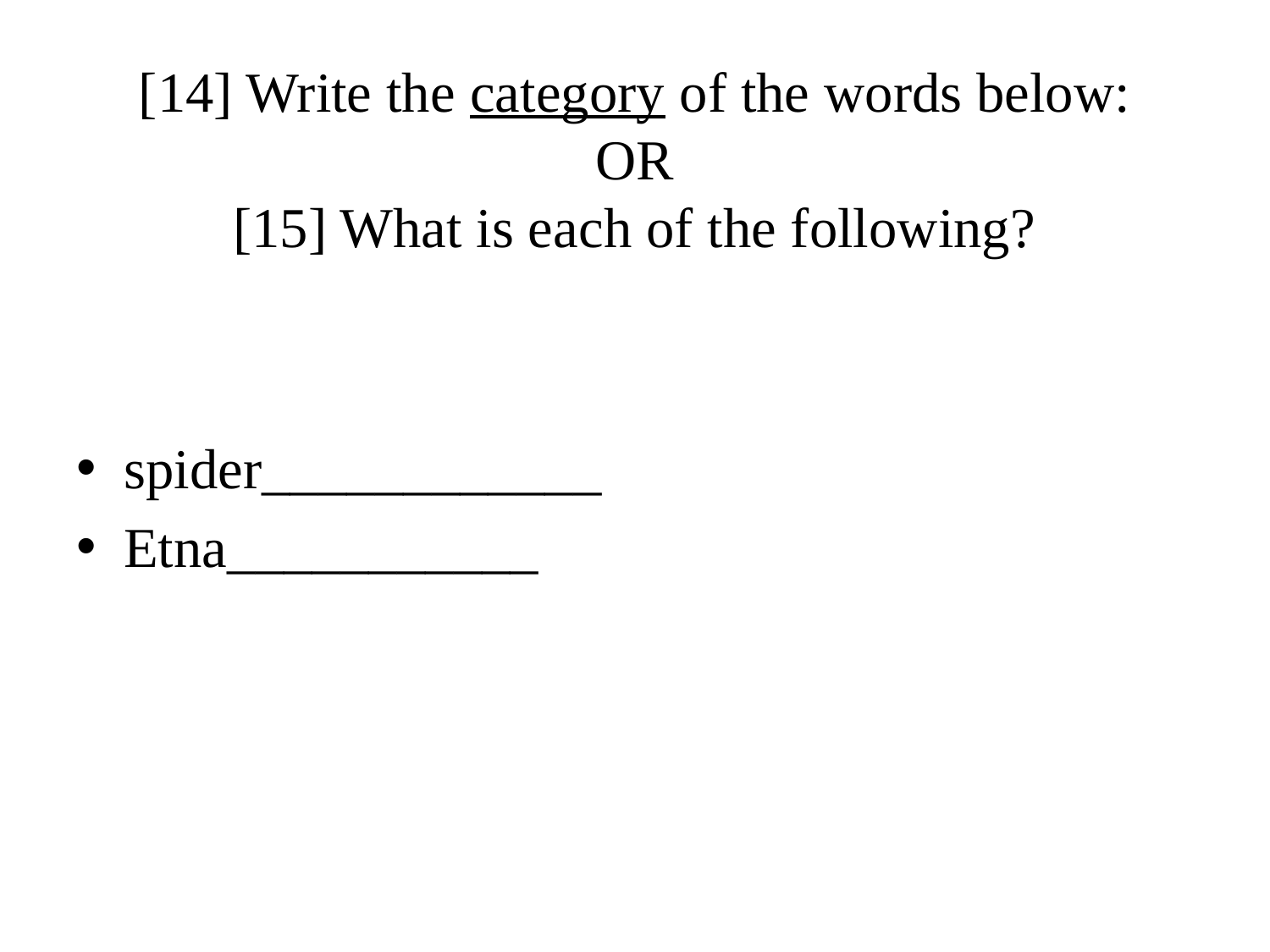

# [14] Write the category of the words below: OR [15] What is each of the following?
spider____________
Etna___________